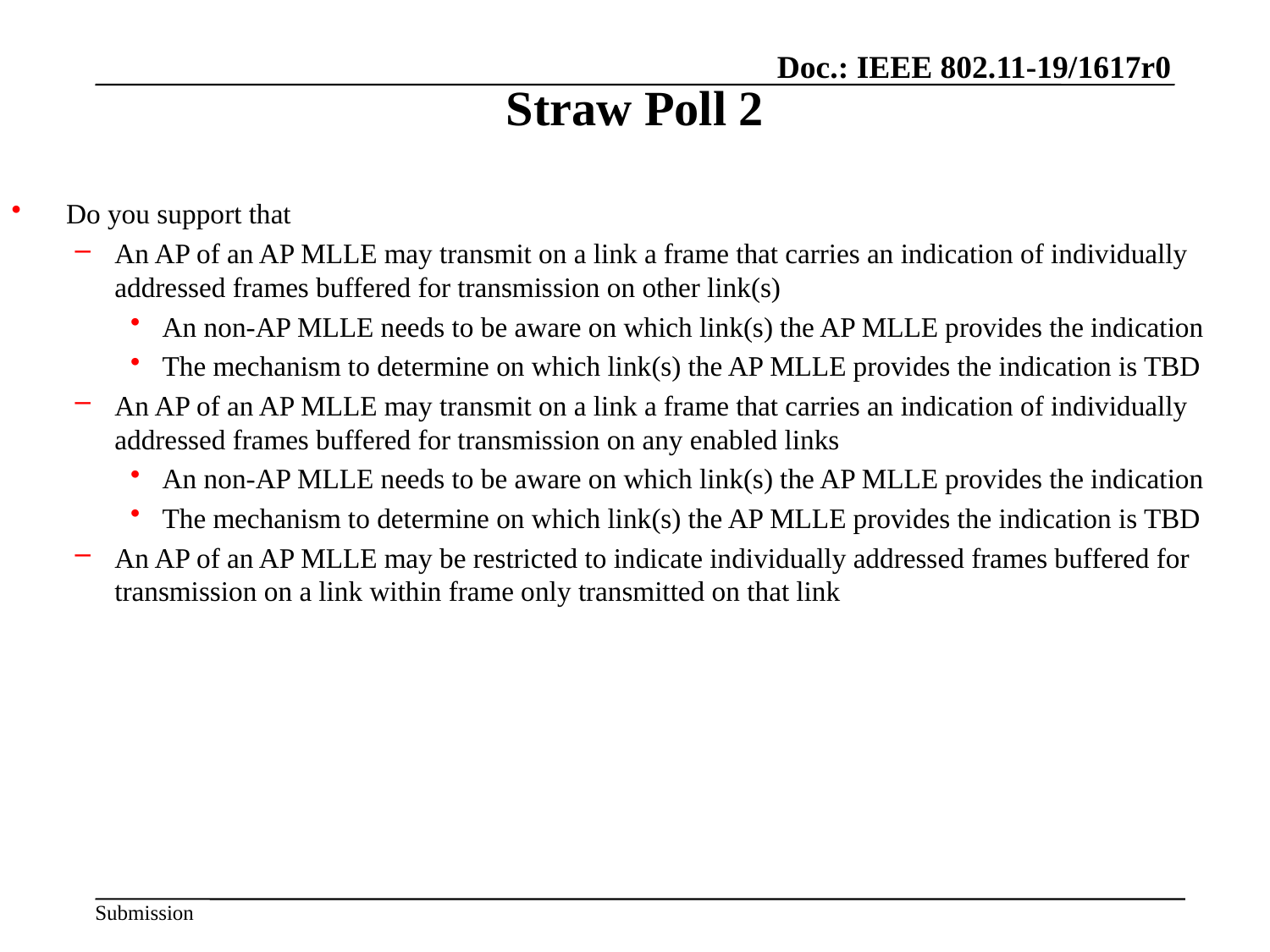

# Straw Poll 2

 Do you support that
An AP of an AP MLLE may transmit on a link a frame that carries an indication of individually addressed frames buffered for transmission on other link(s)
An non-AP MLLE needs to be aware on which link(s) the AP MLLE provides the indication
The mechanism to determine on which link(s) the AP MLLE provides the indication is TBD
An AP of an AP MLLE may transmit on a link a frame that carries an indication of individually addressed frames buffered for transmission on any enabled links
An non-AP MLLE needs to be aware on which link(s) the AP MLLE provides the indication
The mechanism to determine on which link(s) the AP MLLE provides the indication is TBD
An AP of an AP MLLE may be restricted to indicate individually addressed frames buffered for transmission on a link within frame only transmitted on that link